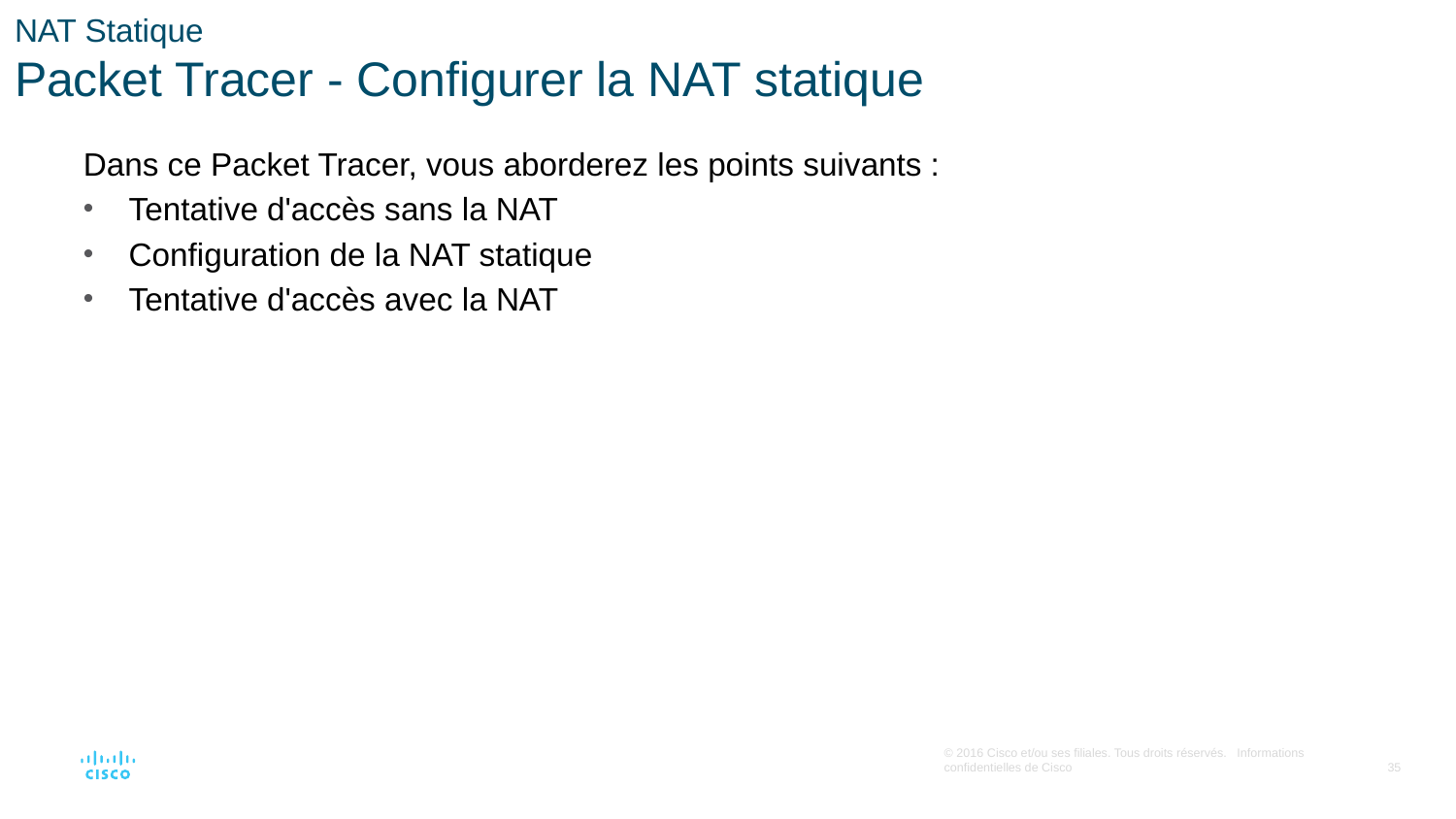

# NAT Statique Packet Tracer - Configurer la NAT statique
Dans ce Packet Tracer, vous aborderez les points suivants :
Tentative d'accès sans la NAT
Configuration de la NAT statique
Tentative d'accès avec la NAT